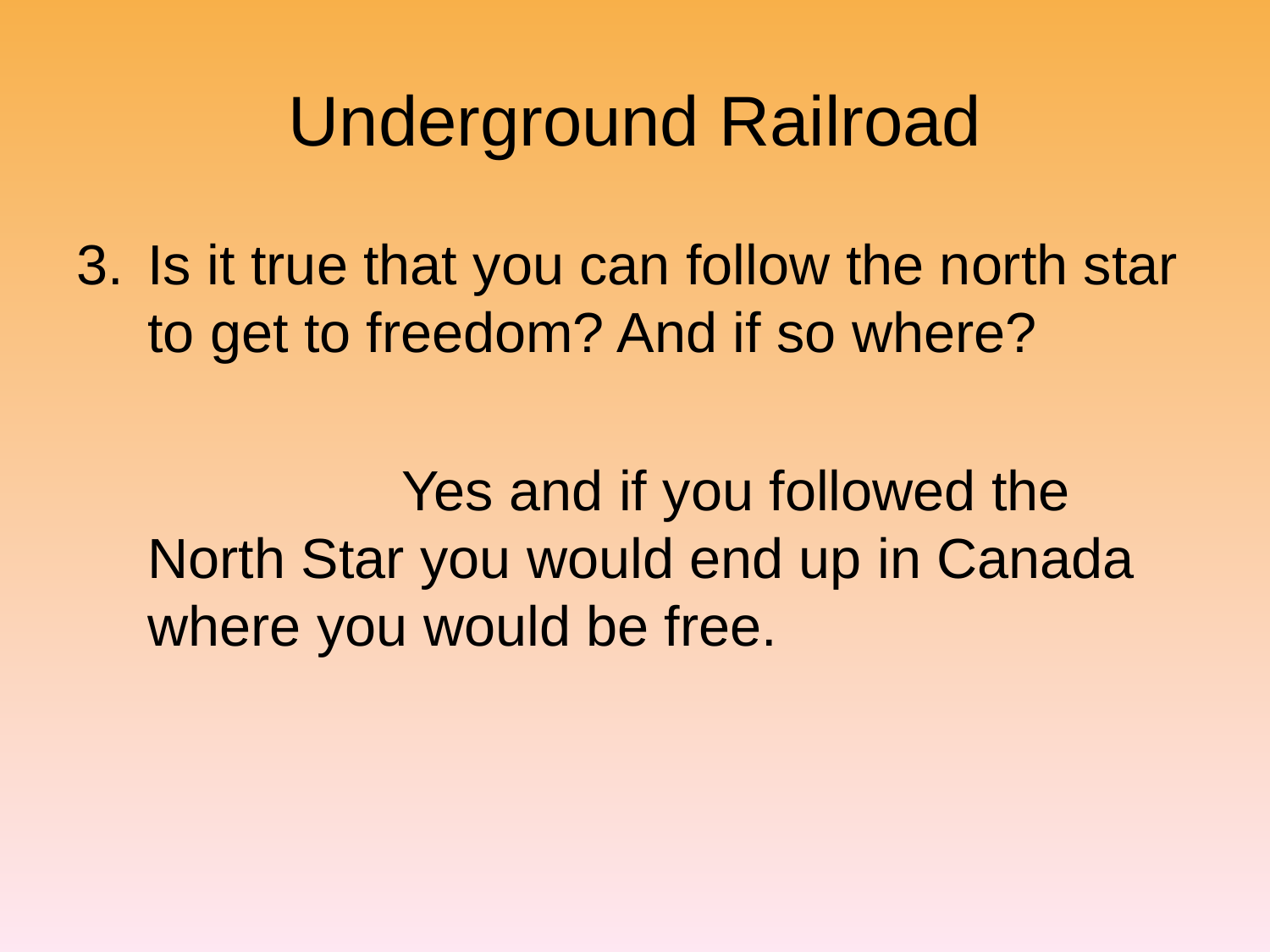

# Underground Railroad
Is it true that you can follow the north star to get to freedom? And if so where?

			Yes and if you followed the North Star you would end up in Canada where you would be free.